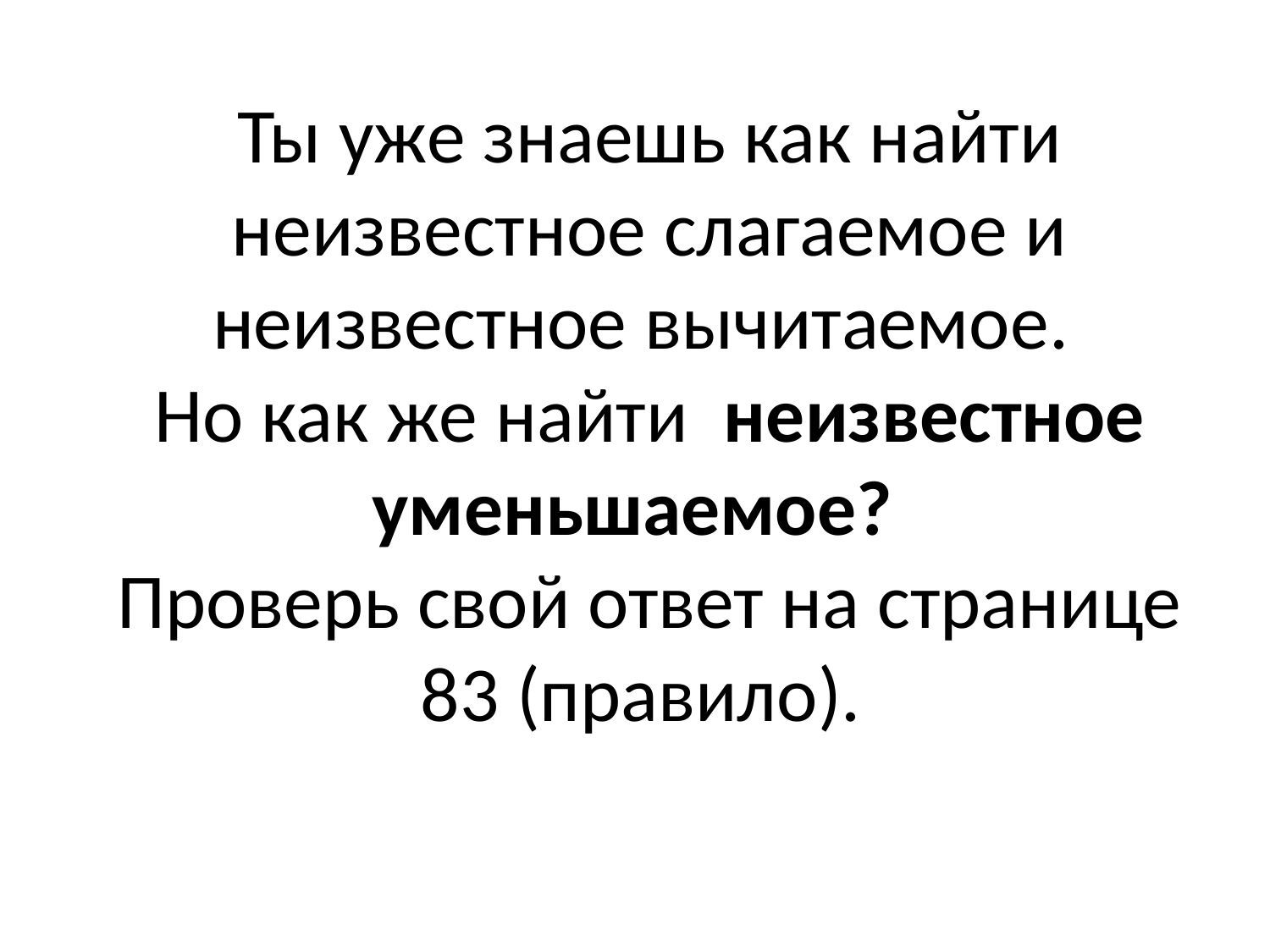

# Ты уже знаешь как найти неизвестное слагаемое и неизвестное вычитаемое. Но как же найти  неизвестное уменьшаемое? Проверь свой ответ на странице 83 (правило).